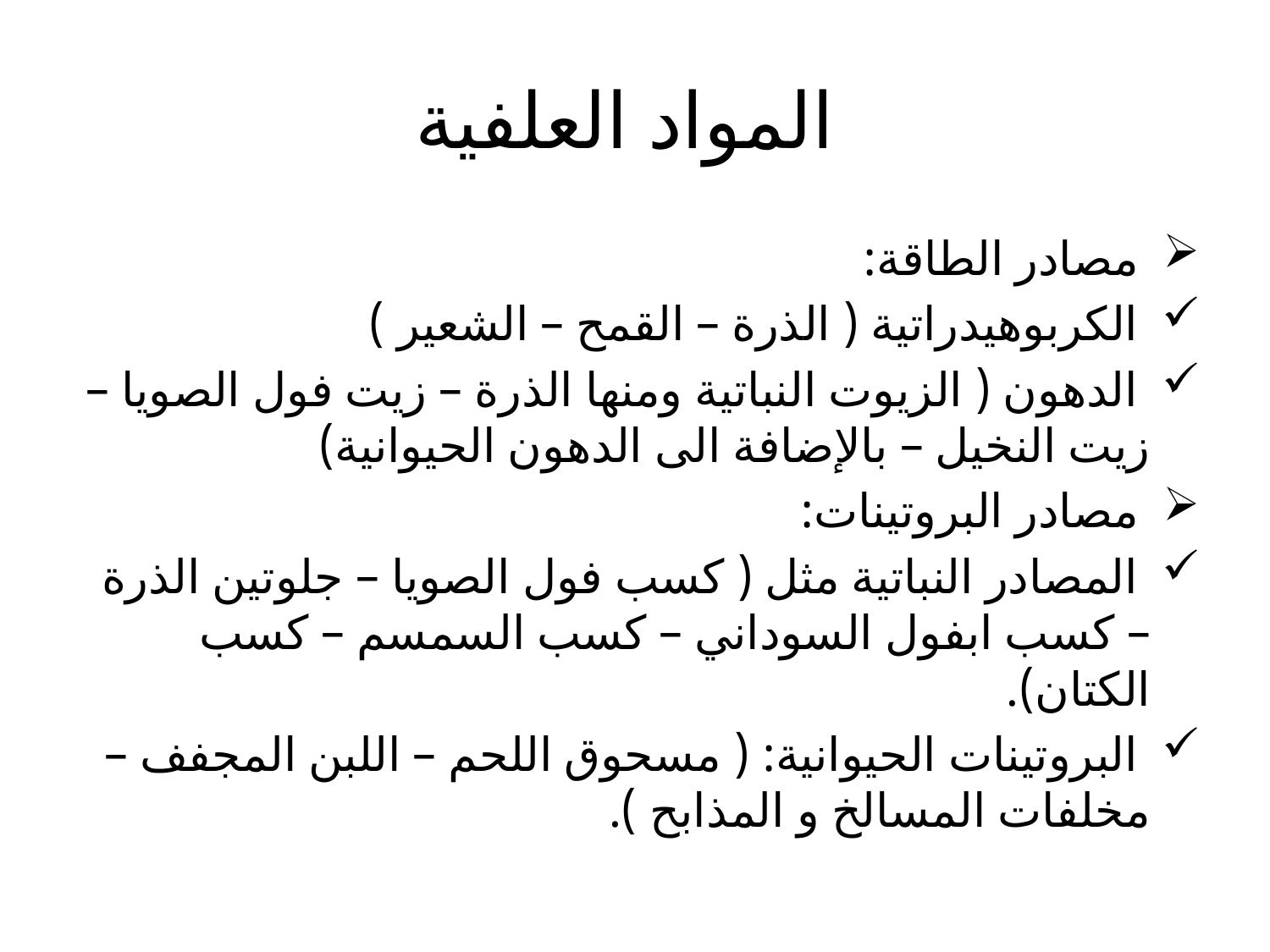

# المواد العلفية
 مصادر الطاقة:
 الكربوهيدراتية ( الذرة – القمح – الشعير )
 الدهون ( الزيوت النباتية ومنها الذرة – زيت فول الصويا – زيت النخيل – بالإضافة الى الدهون الحيوانية)
 مصادر البروتينات:
 المصادر النباتية مثل ( كسب فول الصويا – جلوتين الذرة – كسب ابفول السوداني – كسب السمسم – كسب الكتان).
 البروتينات الحيوانية: ( مسحوق اللحم – اللبن المجفف – مخلفات المسالخ و المذابح ).